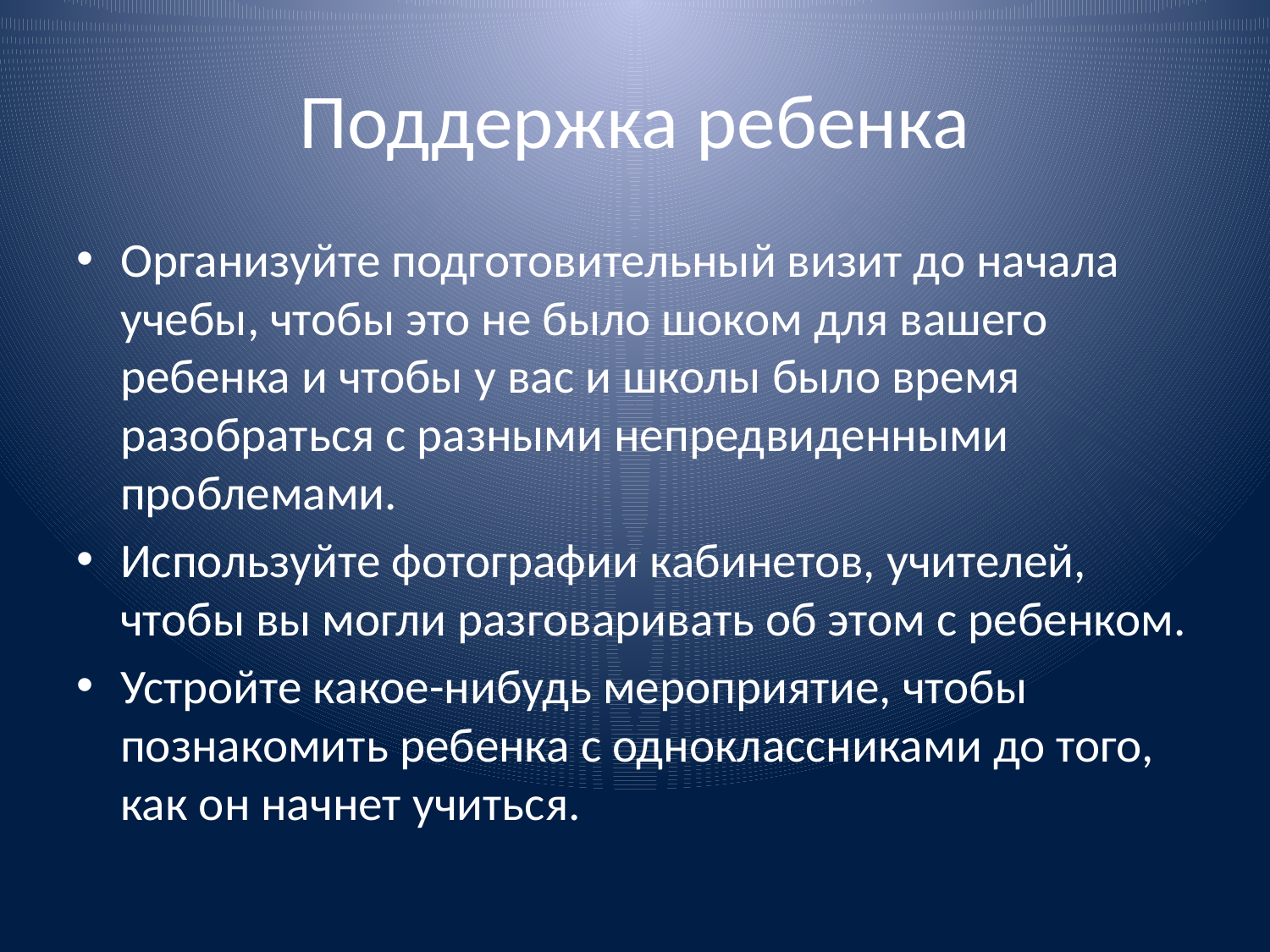

# Поддержка ребенка
Организуйте подготовительный визит до начала учебы, чтобы это не было шоком для вашего ребенка и чтобы у вас и школы было время разобраться с разными непредвиденными проблемами.
Используйте фотографии кабинетов, учителей, чтобы вы могли разговаривать об этом с ребенком.
Устройте какое-нибудь мероприятие, чтобы познакомить ребенка с одноклассниками до того, как он начнет учиться.